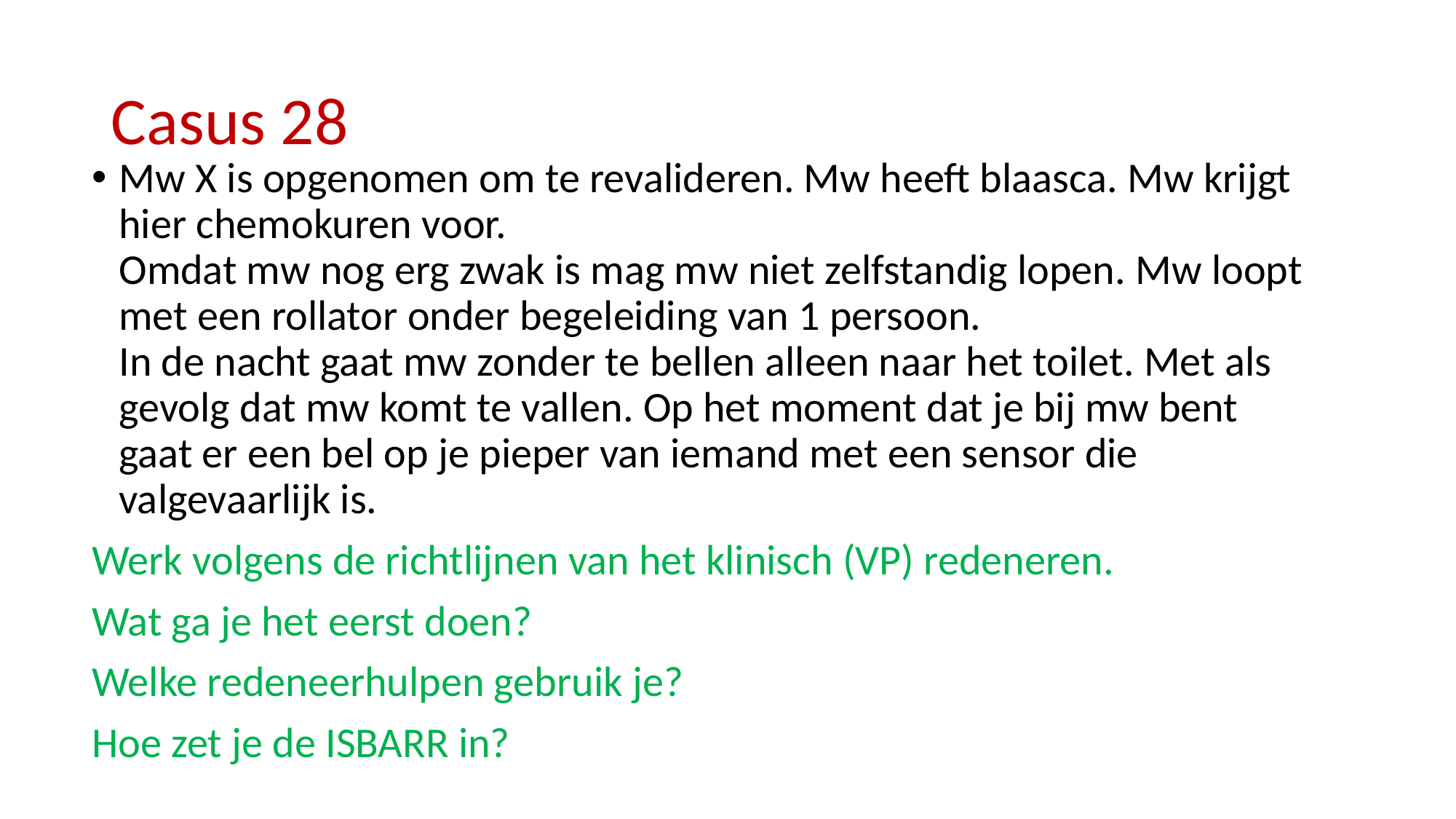

# Casus 28
Mw X is opgenomen om te revalideren. Mw heeft blaasca. Mw krijgt hier chemokuren voor.
Omdat mw nog erg zwak is mag mw niet zelfstandig lopen. Mw loopt met een rollator onder begeleiding van 1 persoon.
In de nacht gaat mw zonder te bellen alleen naar het toilet. Met als gevolg dat mw komt te vallen. Op het moment dat je bij mw bent gaat er een bel op je pieper van iemand met een sensor die valgevaarlijk is.
Werk volgens de richtlijnen van het klinisch (VP) redeneren.
Wat ga je het eerst doen?
Welke redeneerhulpen gebruik je?
Hoe zet je de ISBARR in?